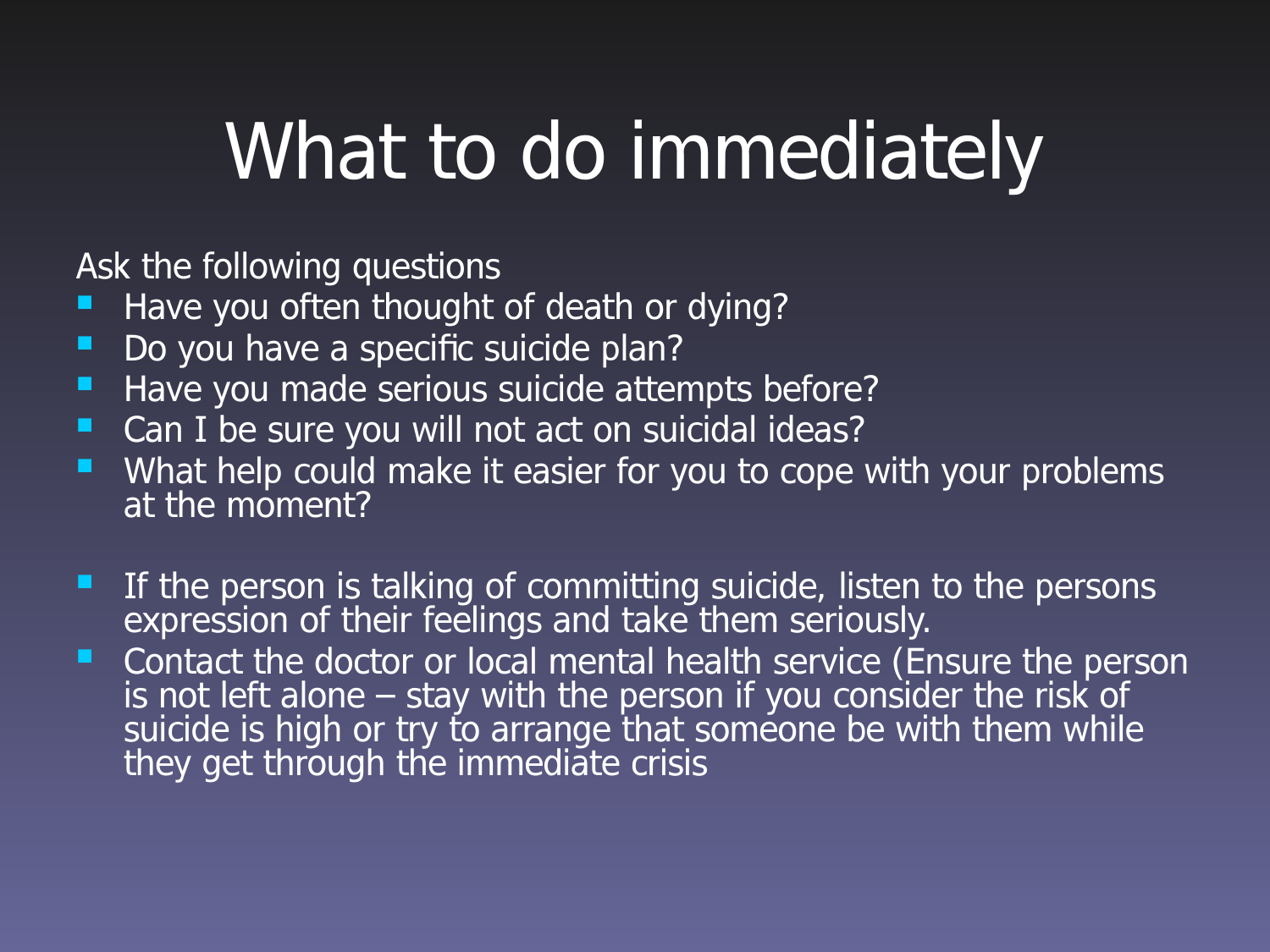

# What to do immediately

Ask the following questions
Have you often thought of death or dying?
Do you have a specific suicide plan?
Have you made serious suicide attempts before?
Can I be sure you will not act on suicidal ideas?
What help could make it easier for you to cope with your problems at the moment?

If the person is talking of committing suicide, listen to the persons expression of their feelings and take them seriously.
Contact the doctor or local mental health service (Ensure the person is not left alone – stay with the person if you consider the risk of suicide is high or try to arrange that someone be with them while they get through the immediate crisis